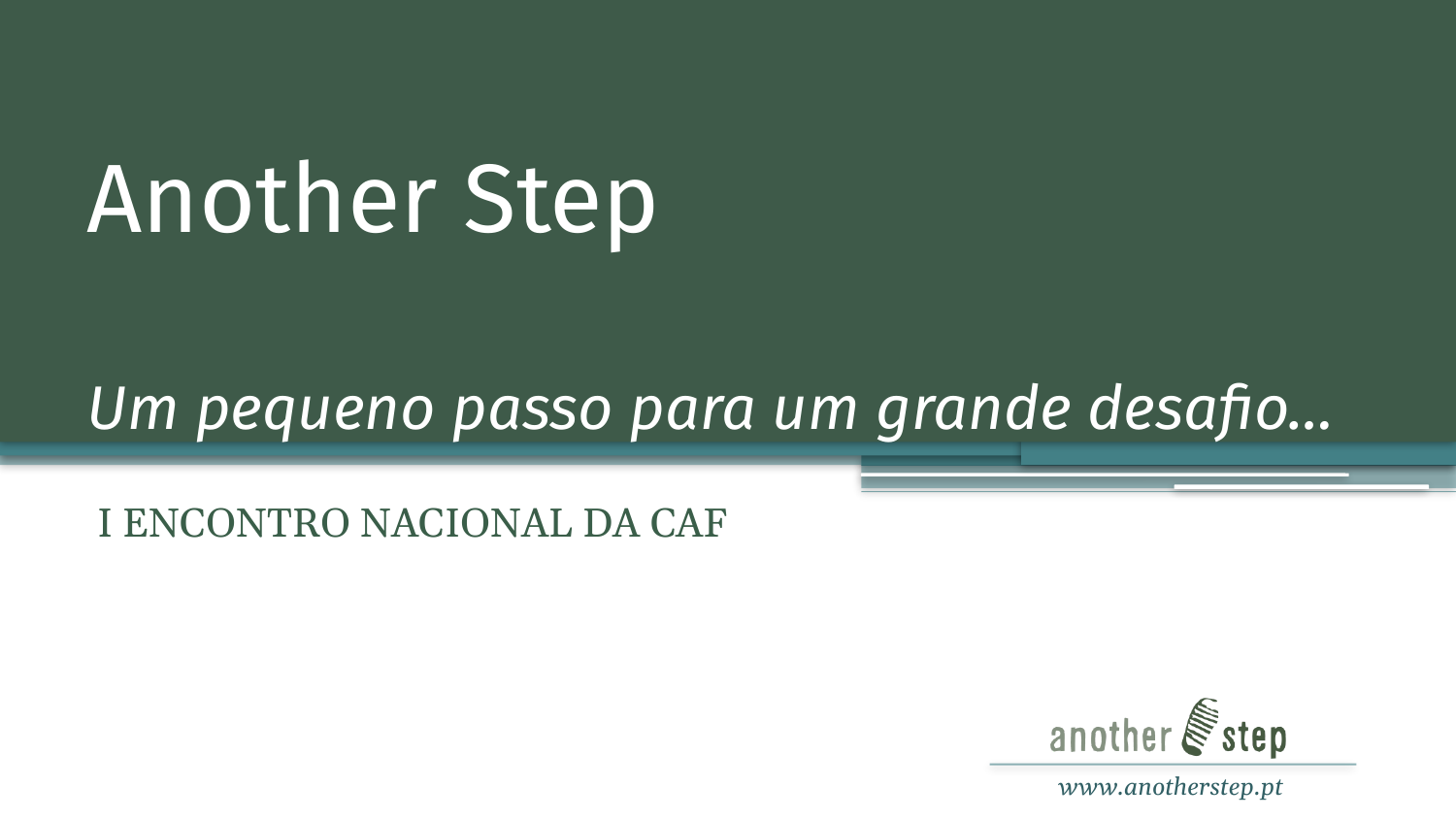

# Another Step Um pequeno passo para um grande desafio…
I ENCONTRO NACIONAL DA CAF